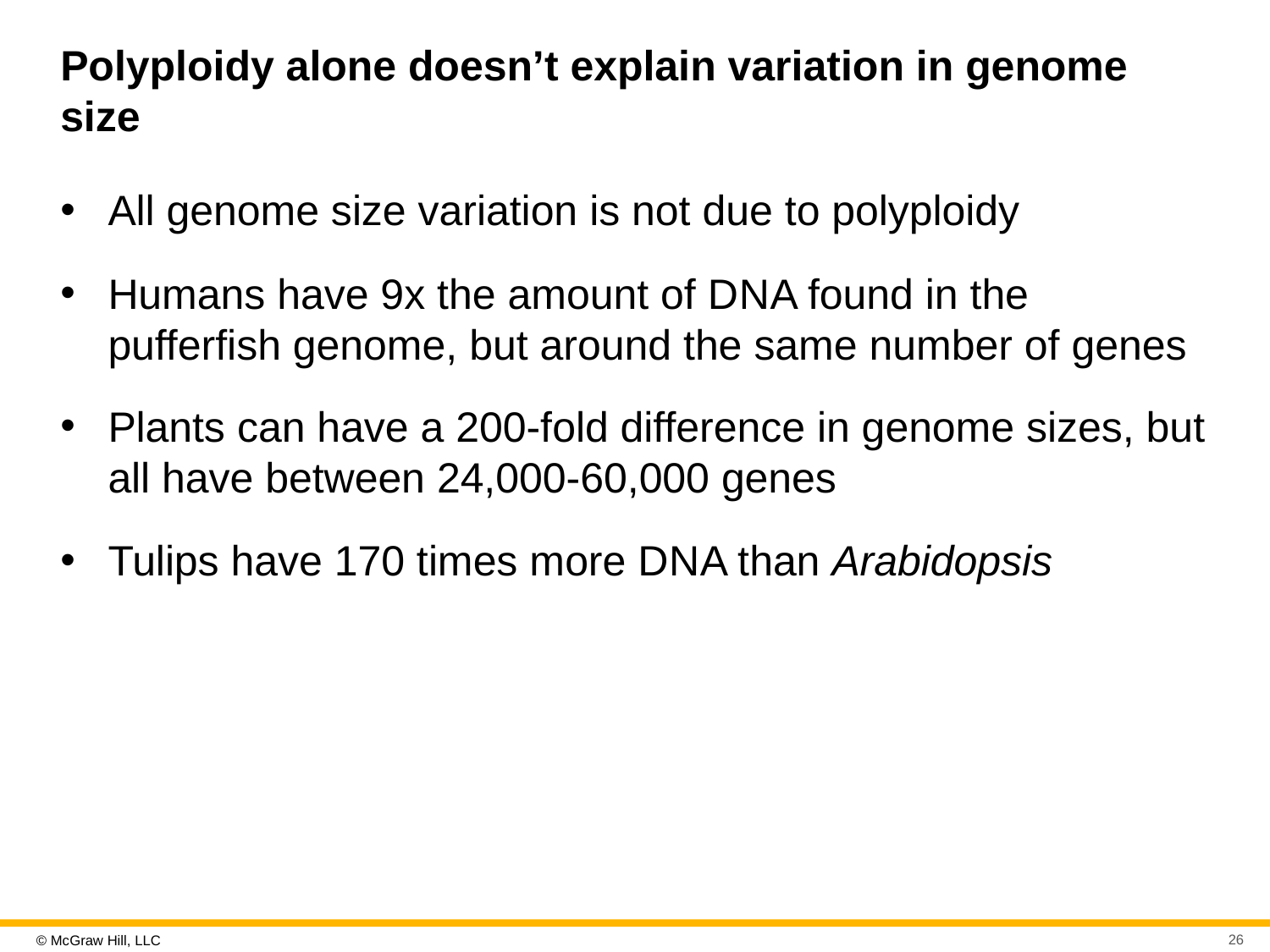

# Polyploidy alone doesn’t explain variation in genome size
All genome size variation is not due to polyploidy
Humans have 9x the amount of D N A found in the pufferfish genome, but around the same number of genes
Plants can have a 200-fold difference in genome sizes, but all have between 24,000-60,000 genes
Tulips have 170 times more D N A than Arabidopsis
26